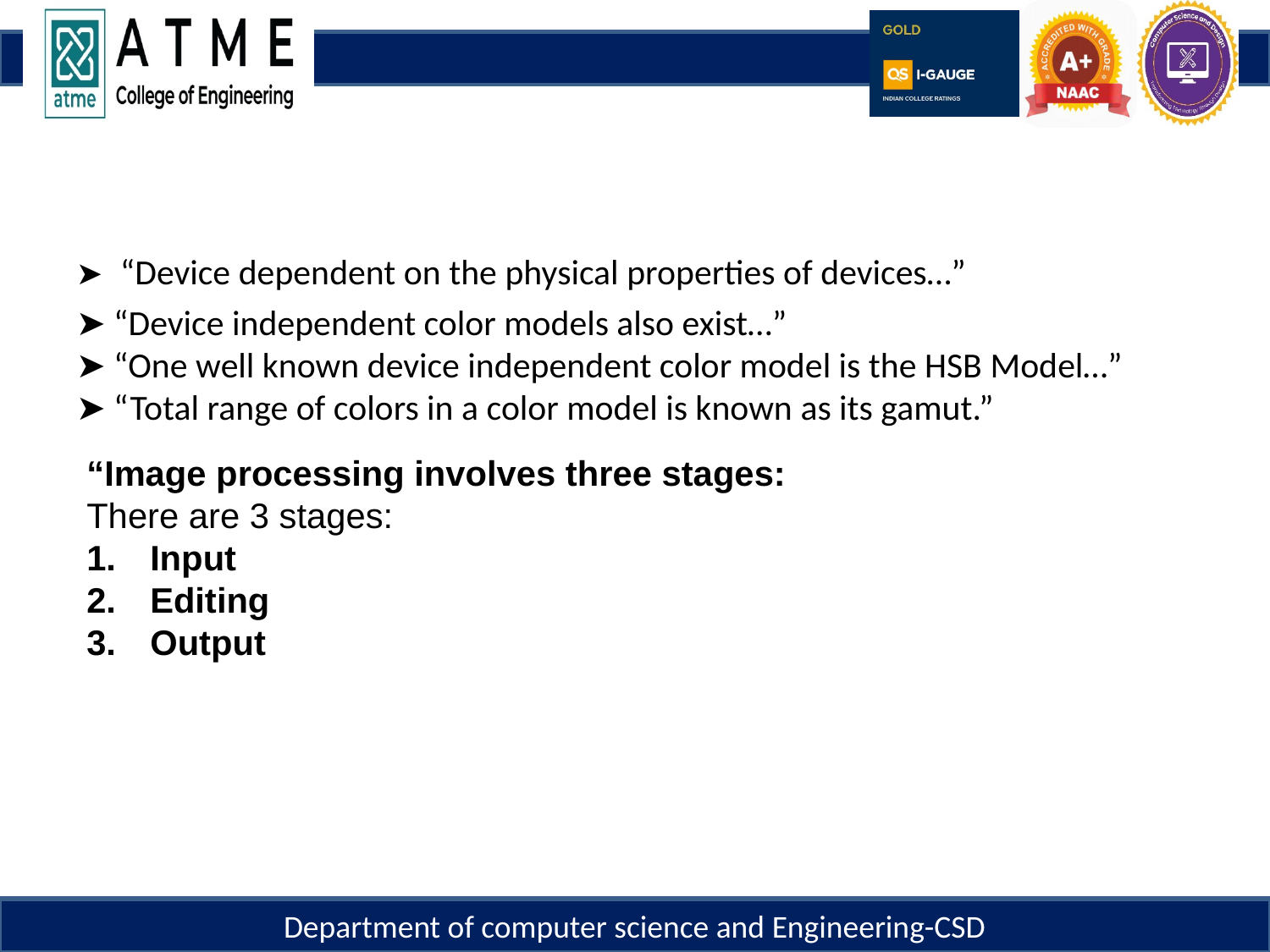

# ➤ “Device dependent on the physical properties of devices…” ➤ “Device independent color models also exist…” ➤ “One well known device independent color model is the HSB Model…” ➤ “Total range of colors in a color model is known as its gamut.”
“Image processing involves three stages:
There are 3 stages:
Input
Editing
Output

Department of computer science and Engineering-CSD